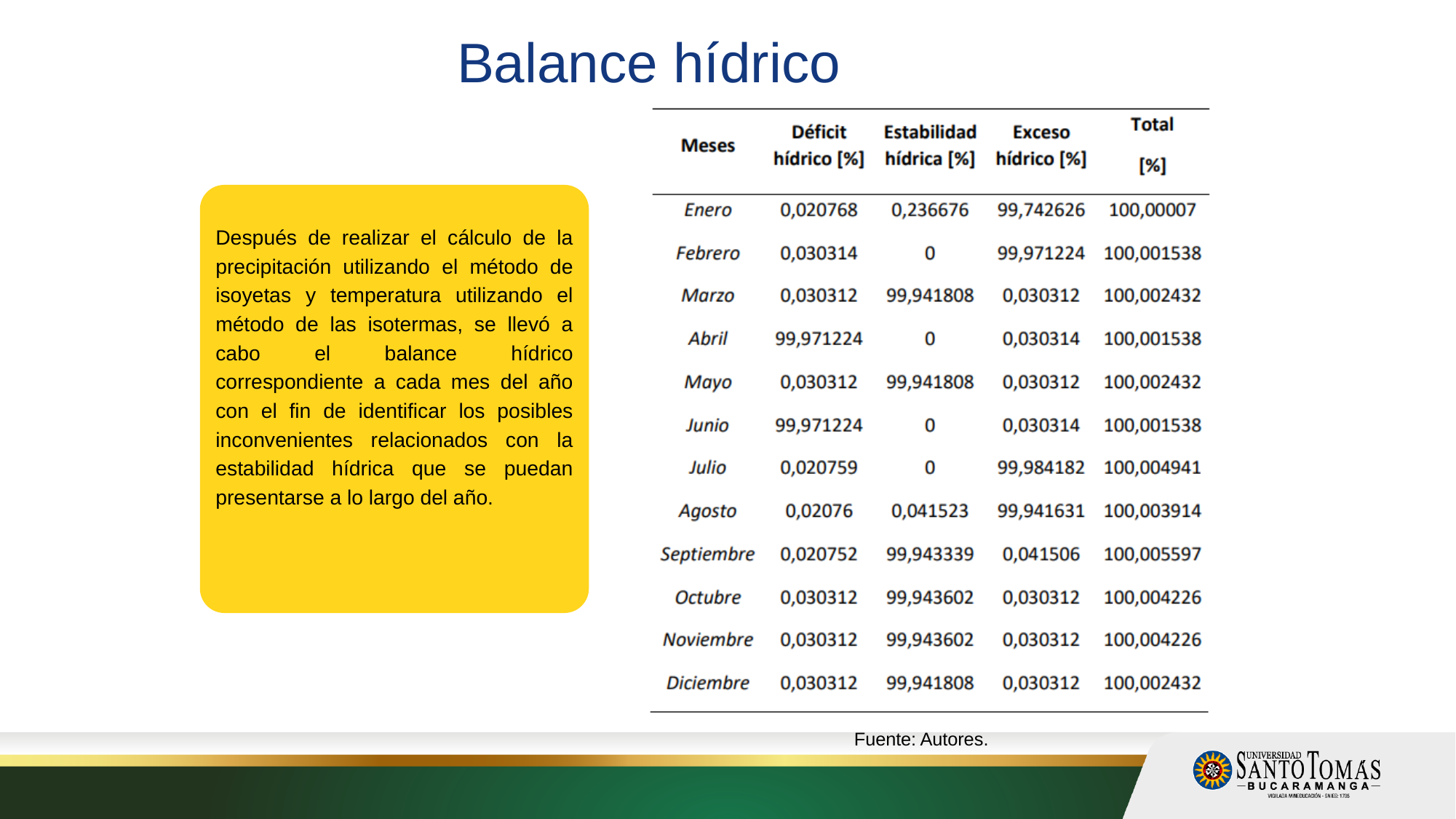

Balance hídrico

Después de realizar el cálculo de la precipitación utilizando el método de isoyetas y temperatura utilizando el método de las isotermas, se llevó a cabo el balance hídrico correspondiente a cada mes del año con el fin de identificar los posibles inconvenientes relacionados con la estabilidad hídrica que se puedan presentarse a lo largo del año.
Fuente: Autores.